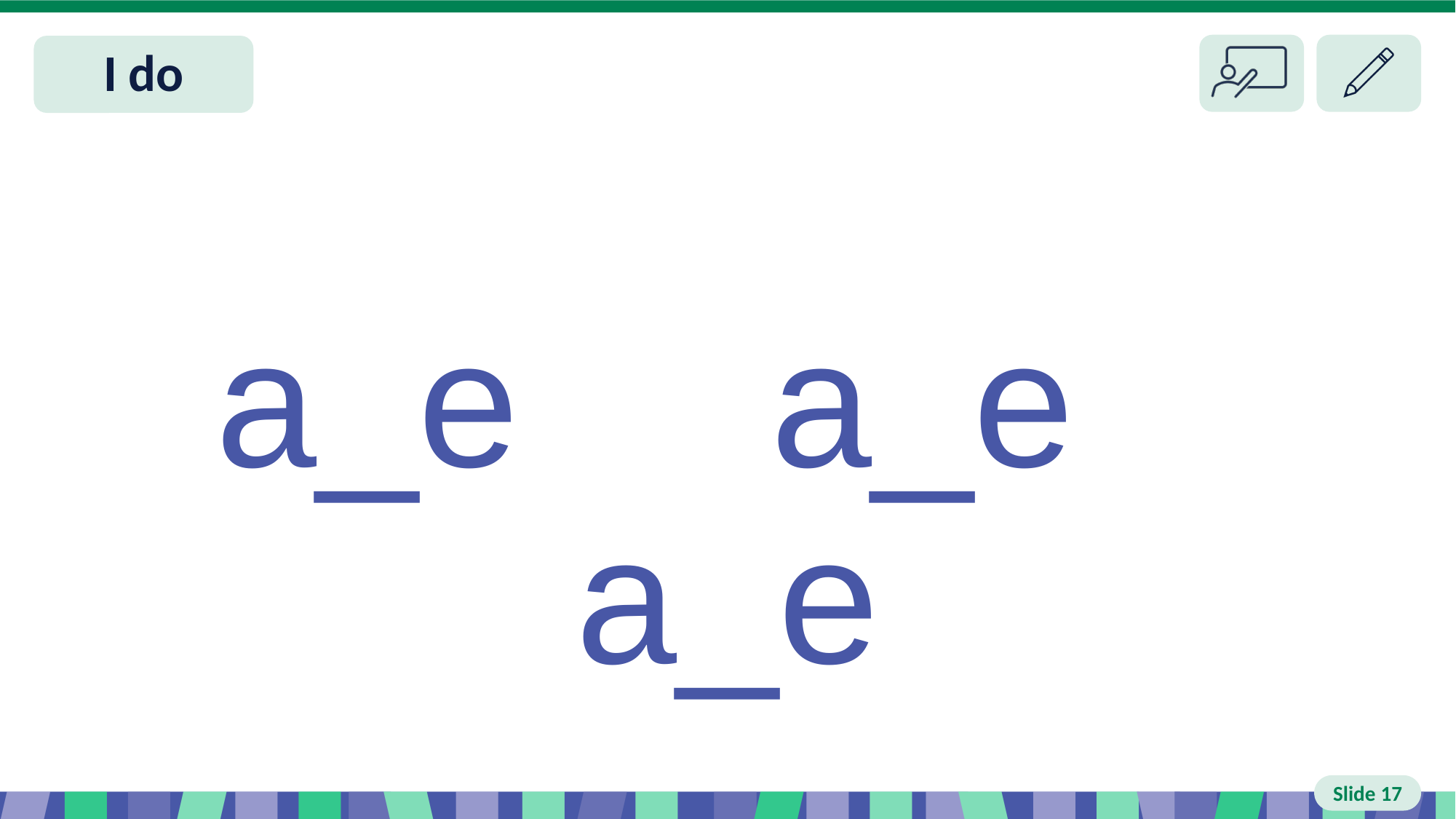

# Slide 17 I do
 a_e     a_e     a_e